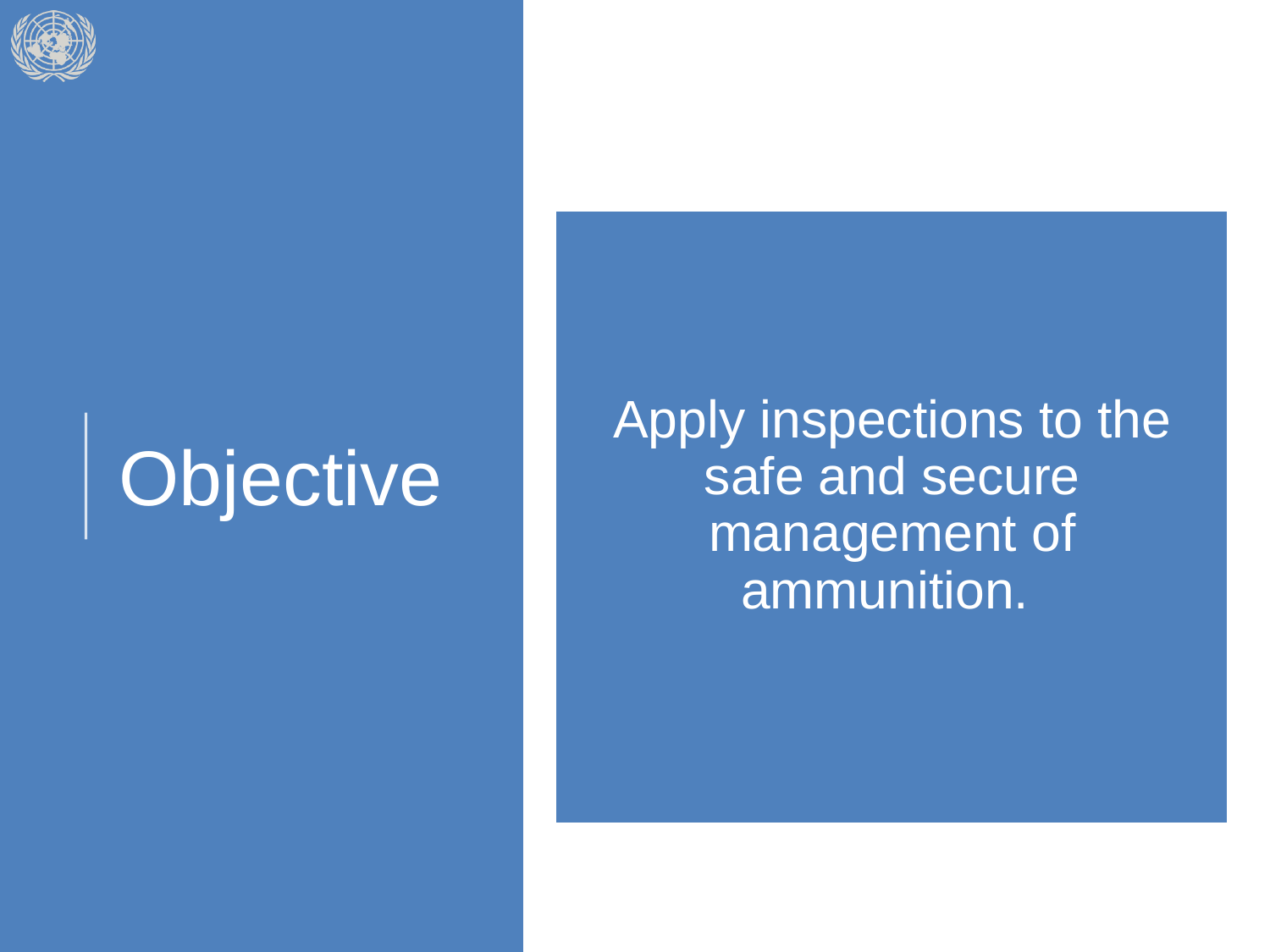

# Objective

Apply inspections to the safe and secure management of ammunition.